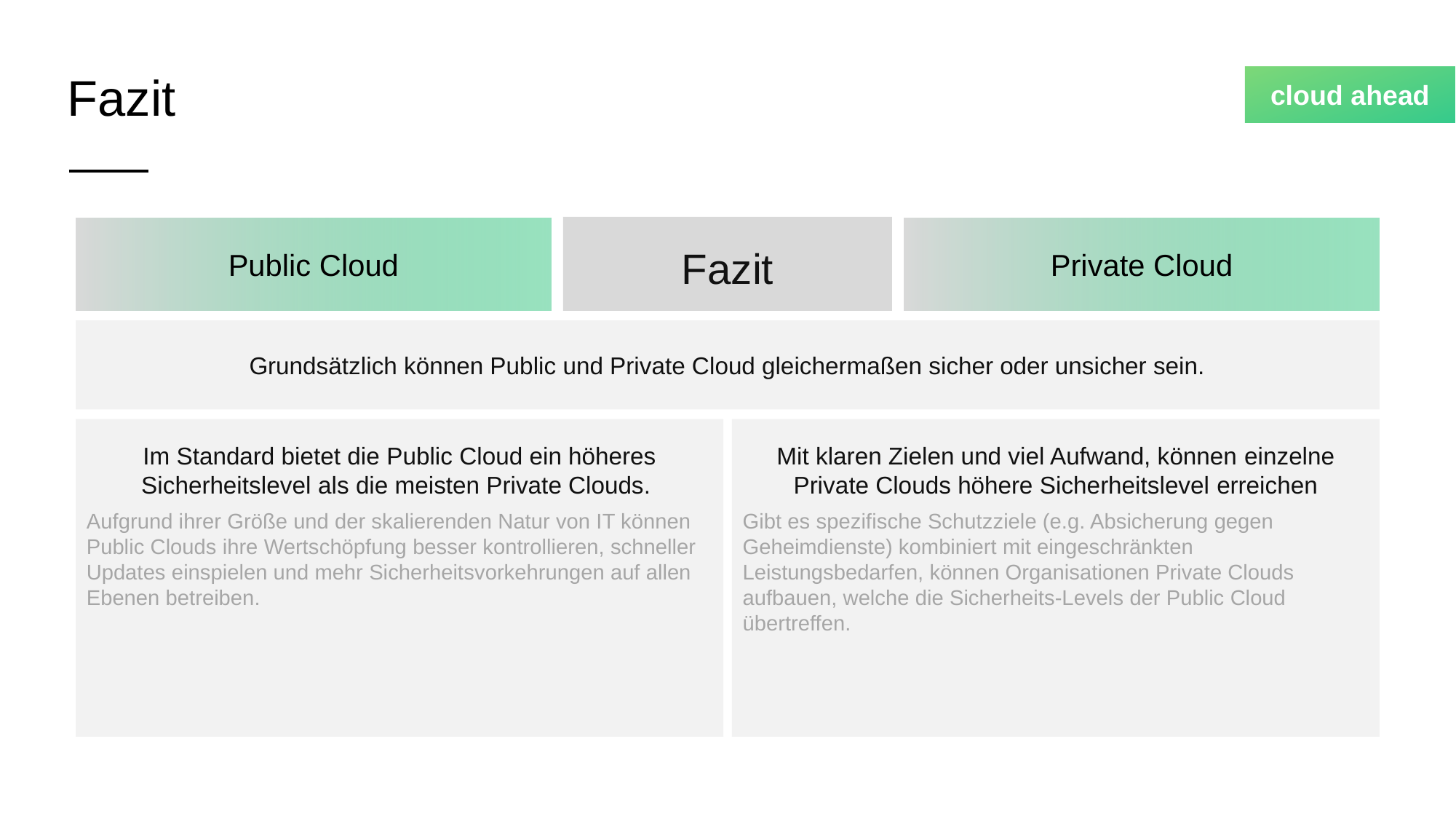

# Fazit
Fazit
Public Cloud
Private Cloud
Grundsätzlich können Public und Private Cloud gleichermaßen sicher oder unsicher sein.
Im Standard bietet die Public Cloud ein höheres Sicherheitslevel als die meisten Private Clouds.
Aufgrund ihrer Größe und der skalierenden Natur von IT können Public Clouds ihre Wertschöpfung besser kontrollieren, schneller Updates einspielen und mehr Sicherheitsvorkehrungen auf allen Ebenen betreiben.
Mit klaren Zielen und viel Aufwand, können einzelne Private Clouds höhere Sicherheitslevel erreichen
Gibt es spezifische Schutzziele (e.g. Absicherung gegen Geheimdienste) kombiniert mit eingeschränkten Leistungsbedarfen, können Organisationen Private Clouds aufbauen, welche die Sicherheits-Levels der Public Cloud übertreffen.